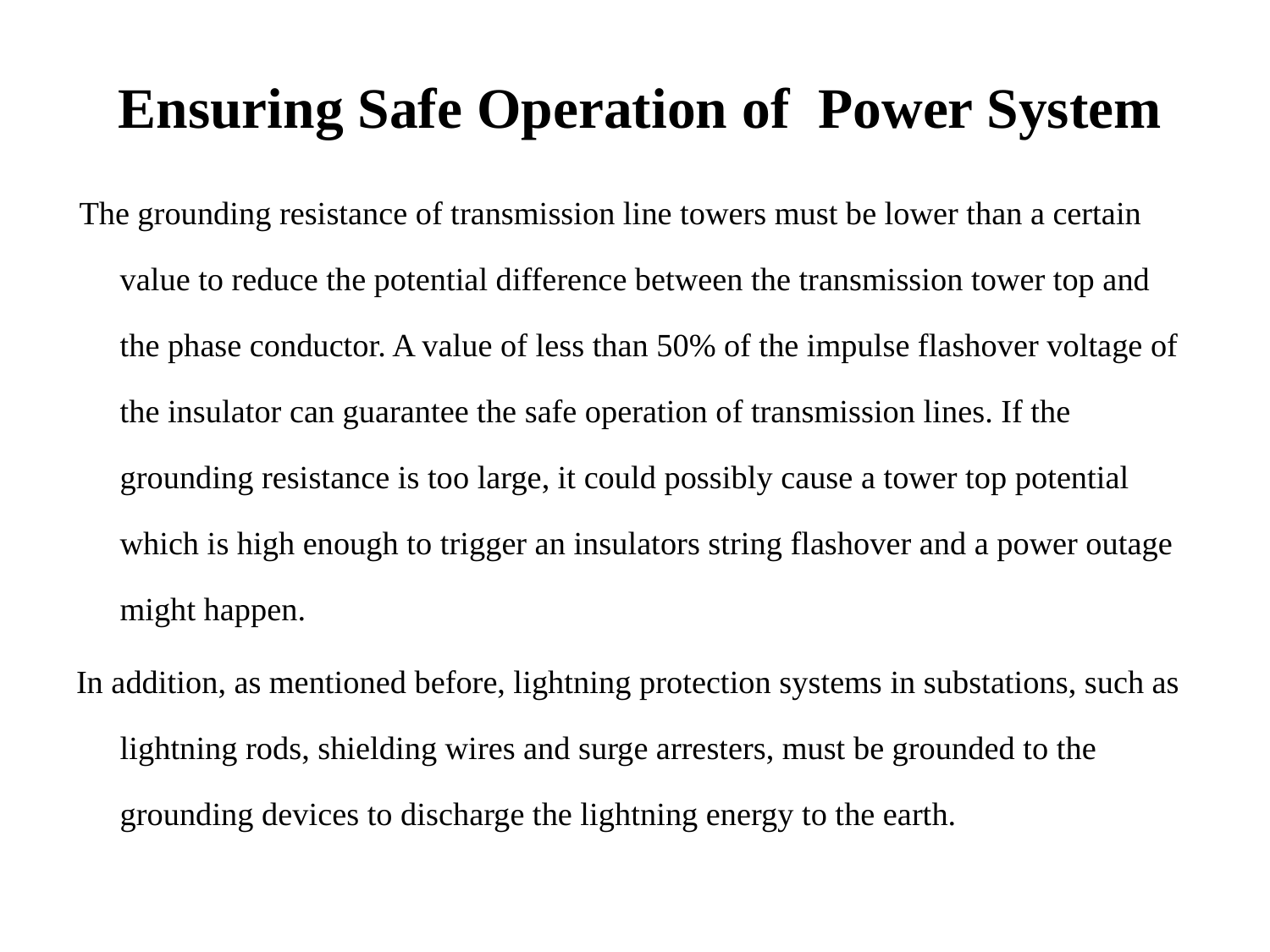

# Ensuring Safe Operation of  Power System
 The grounding resistance of transmission line towers must be lower than a certain value to reduce the potential difference between the transmission tower top and the phase conductor. A value of less than 50% of the impulse flashover voltage of the insulator can guarantee the safe operation of transmission lines. If the grounding resistance is too large, it could possibly cause a tower top potential which is high enough to trigger an insulators string flashover and a power outage might happen.
In addition, as mentioned before, lightning protection systems in substations, such as lightning rods, shielding wires and surge arresters, must be grounded to the grounding devices to discharge the lightning energy to the earth.